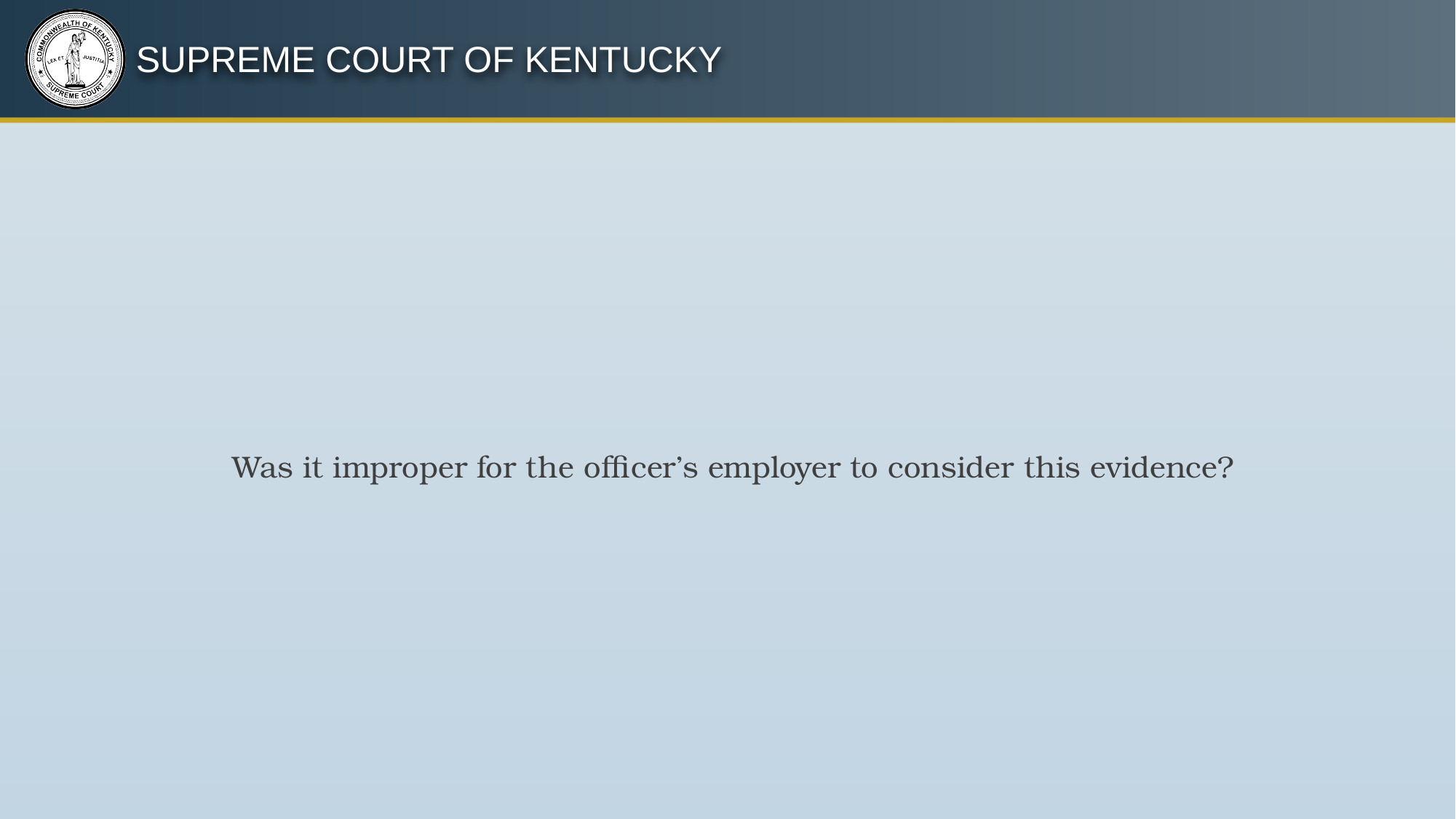

Was it improper for the officer’s employer to consider this evidence?